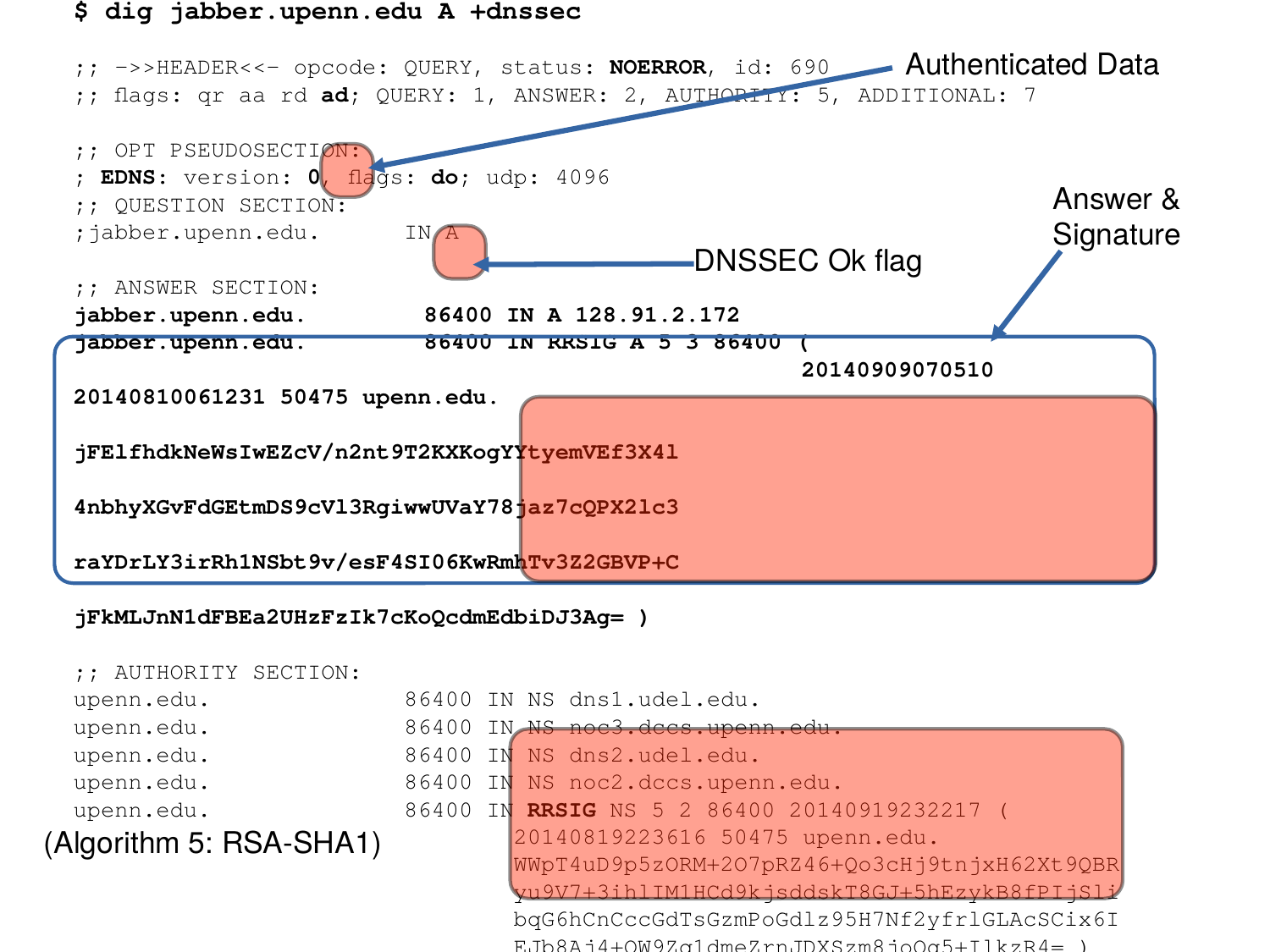

Authenticated Data
$ dig jabber.upenn.edu A +dnssec

;; ->>HEADER<<- opcode: QUERY, status: NOERROR, id: 690
;; flags: qr aa rd ad; QUERY: 1, ANSWER: 2, AUTHORITY: 5, ADDITIONAL: 7

;; OPT PSEUDOSECTION:
; EDNS: version: 0, flags: do; udp: 4096
;; QUESTION SECTION:
;jabber.upenn.edu.      IN A

;; ANSWER SECTION:
jabber.upenn.edu.	       86400 IN A 128.91.2.172
jabber.upenn.edu.	       86400 IN RRSIG A 5 3 86400 (
				                20140909070510 20140810061231 50475 upenn.edu.
				                jFElfhdkNeWsIwEZcV/n2nt9T2KXKogYYtyemVEf3X4l
				                4nbhyXGvFdGEtmDS9cVl3RgiwwUVaY78jaz7cQPX2lc3
				                raYDrLY3irRh1NSbt9v/esF4SI06KwRmhTv3Z2GBVP+C
				                jFkMLJnN1dFBEa2UHzFzIk7cKoQcdmEdbiDJ3Ag= )

;; AUTHORITY SECTION:
upenn.edu.              86400 IN NS dns1.udel.edu.
upenn.edu.              86400 IN NS noc3.dccs.upenn.edu.
upenn.edu.              86400 IN NS dns2.udel.edu.
upenn.edu.              86400 IN NS noc2.dccs.upenn.edu.
upenn.edu.              86400 IN RRSIG NS 5 2 86400 20140919232217 (
                                20140819223616 50475 upenn.edu.
                                WWpT4uD9p5zORM+2O7pRZ46+Qo3cHj9tnjxH62Xt9QBR
                                yu9V7+3ihlIM1HCd9kjsddskT8GJ+5hEzykB8fPIjSli
                                bqG6hCnCccGdTsGzmPoGdlz95H7Nf2yfrlGLAcSCix6I
                                EJb8Aj4+OW9Zq1dmeZrnJDXSzm8joQg5+IlkzR4= )

Answer &
Signature

DNSSEC Ok flag

(Algorithm 5: RSA-SHA1)